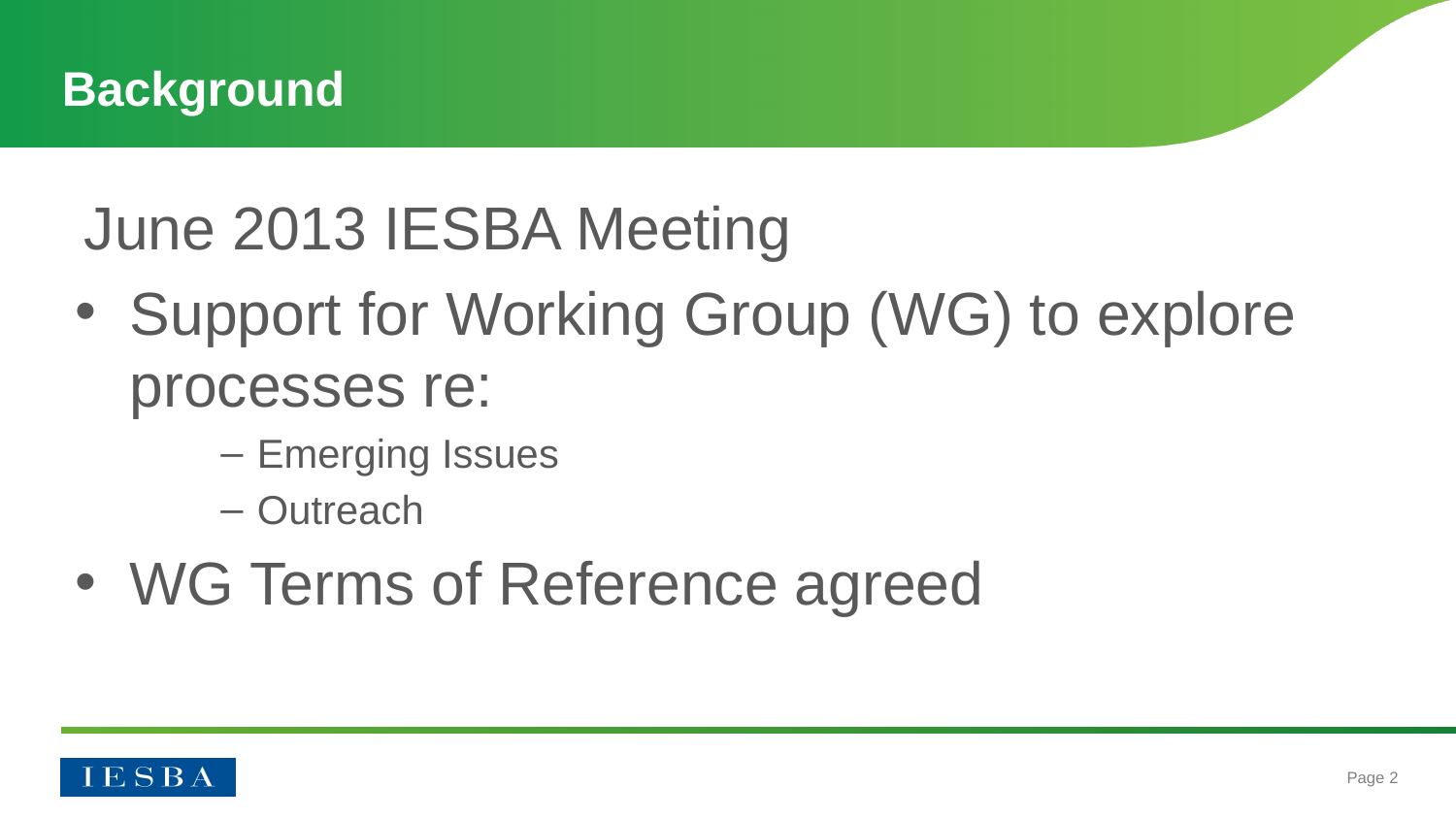

# Background
June 2013 IESBA Meeting
Support for Working Group (WG) to explore processes re:
Emerging Issues
Outreach
WG Terms of Reference agreed